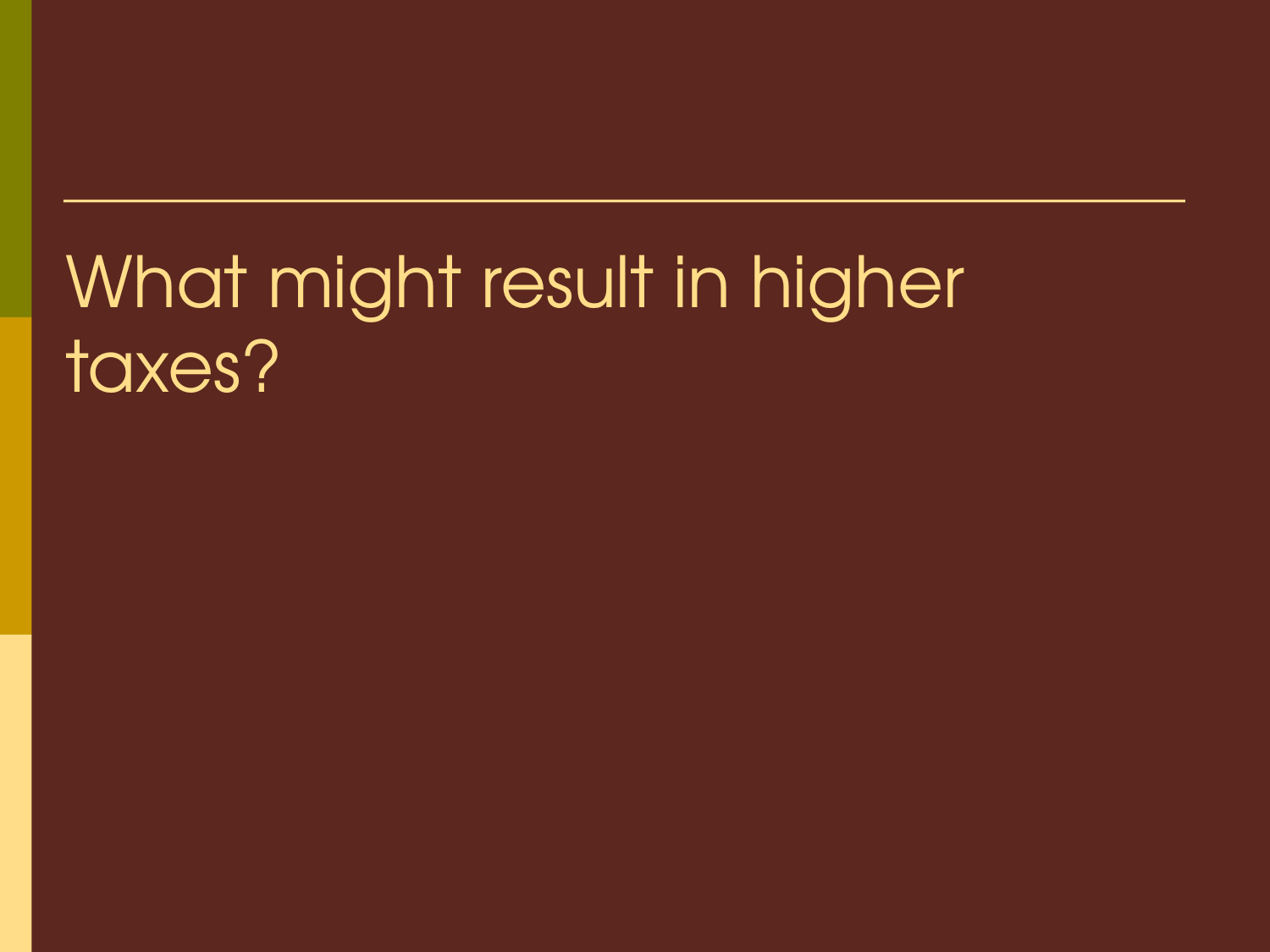

# What might result in higher taxes?